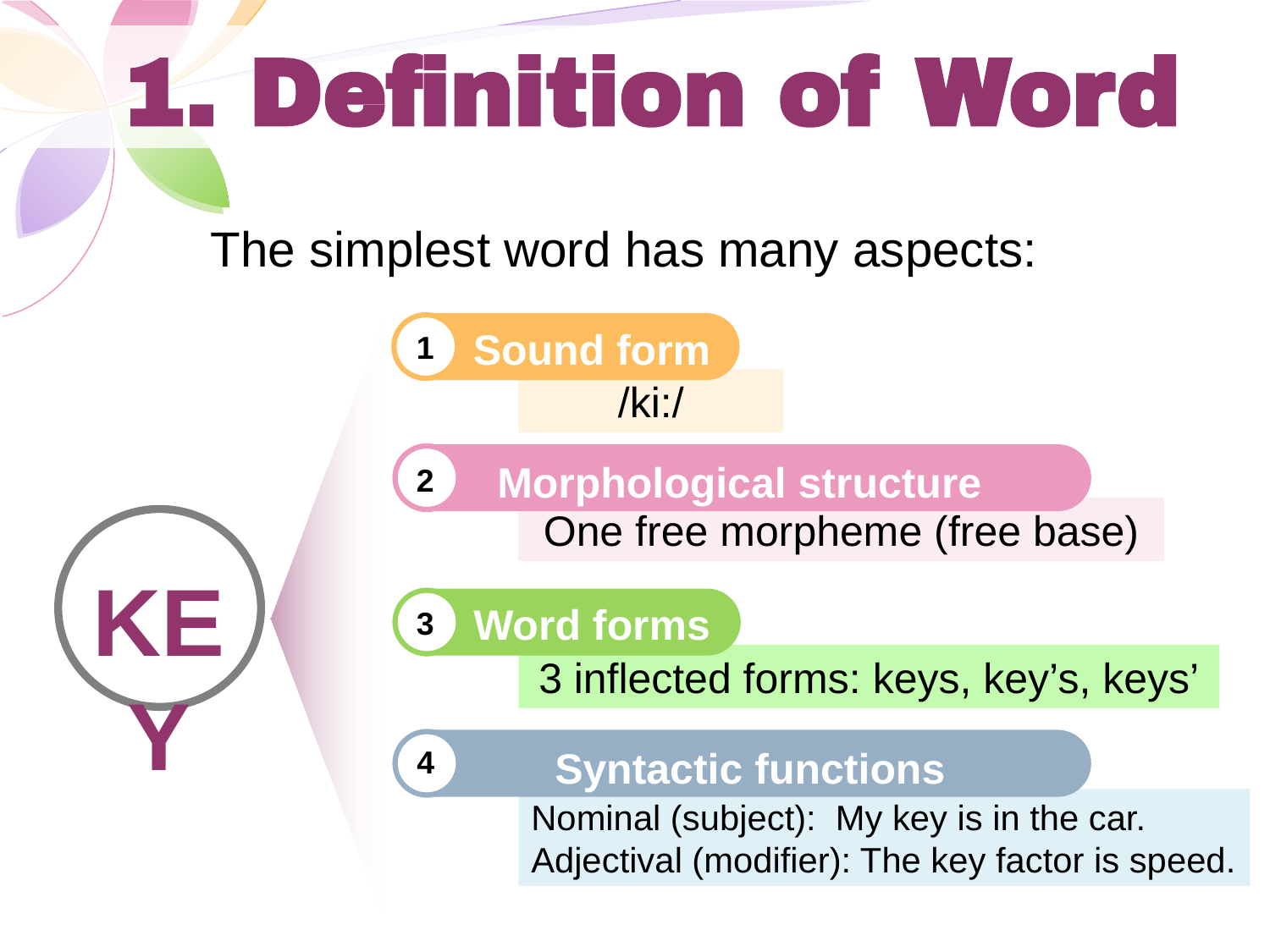

1. Definition of Word
The simplest word has many aspects:

Sound form
1
/ki:/

Morphological structure
2
One free morpheme (free base)

KEY

Word forms
3
3 inflected forms: keys, key’s, keys’

Syntactic functions
4
Nominal (subject):  My key is in the car.
Adjectival (modifier): The key factor is speed.